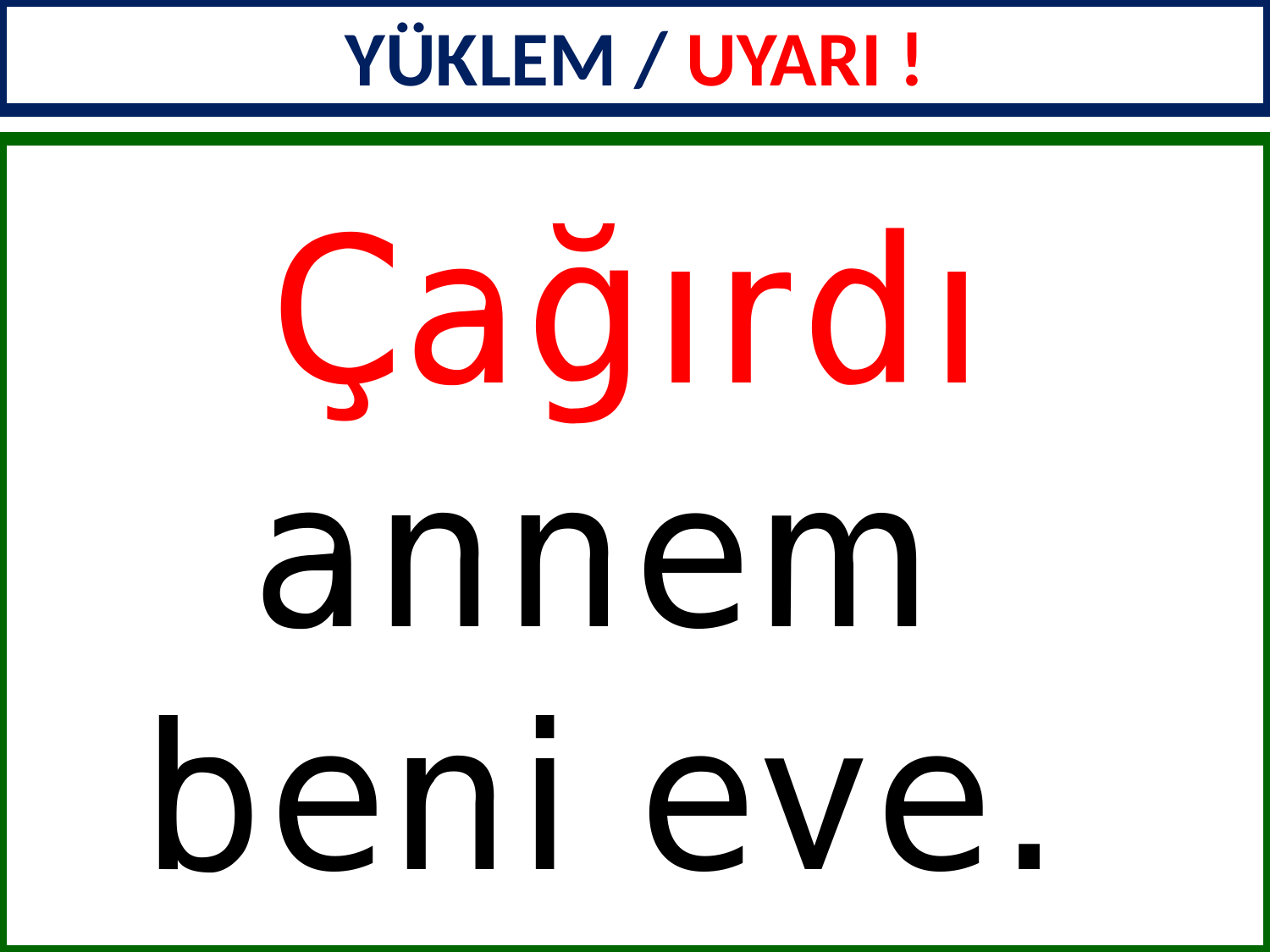

YÜKLEM / UYARI !
Çağırdı annem
beni eve.